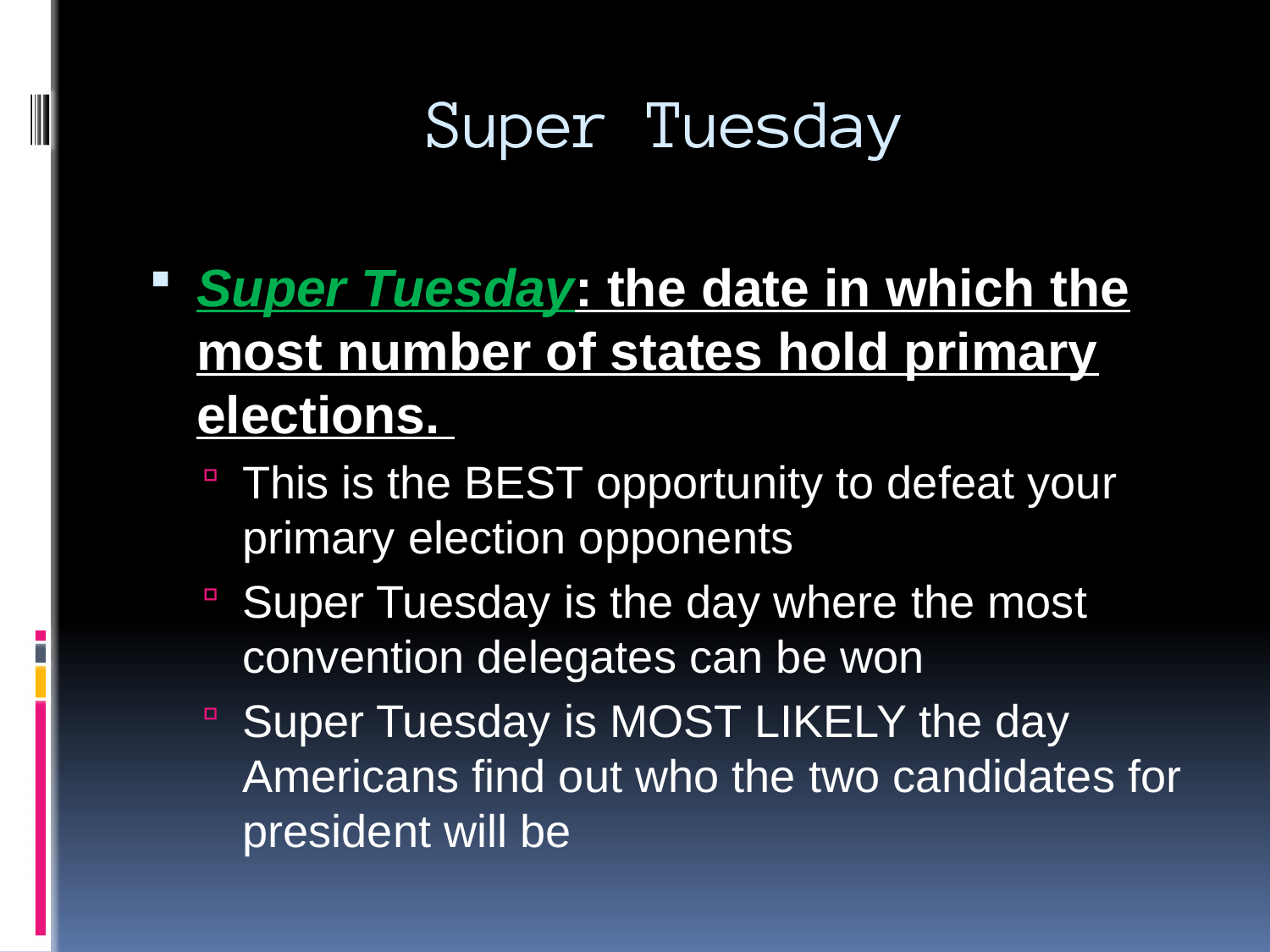

# Super Tuesday
Super Tuesday: the date in which the most number of states hold primary elections.
This is the BEST opportunity to defeat your primary election opponents
Super Tuesday is the day where the most convention delegates can be won
Super Tuesday is MOST LIKELY the day Americans find out who the two candidates for president will be